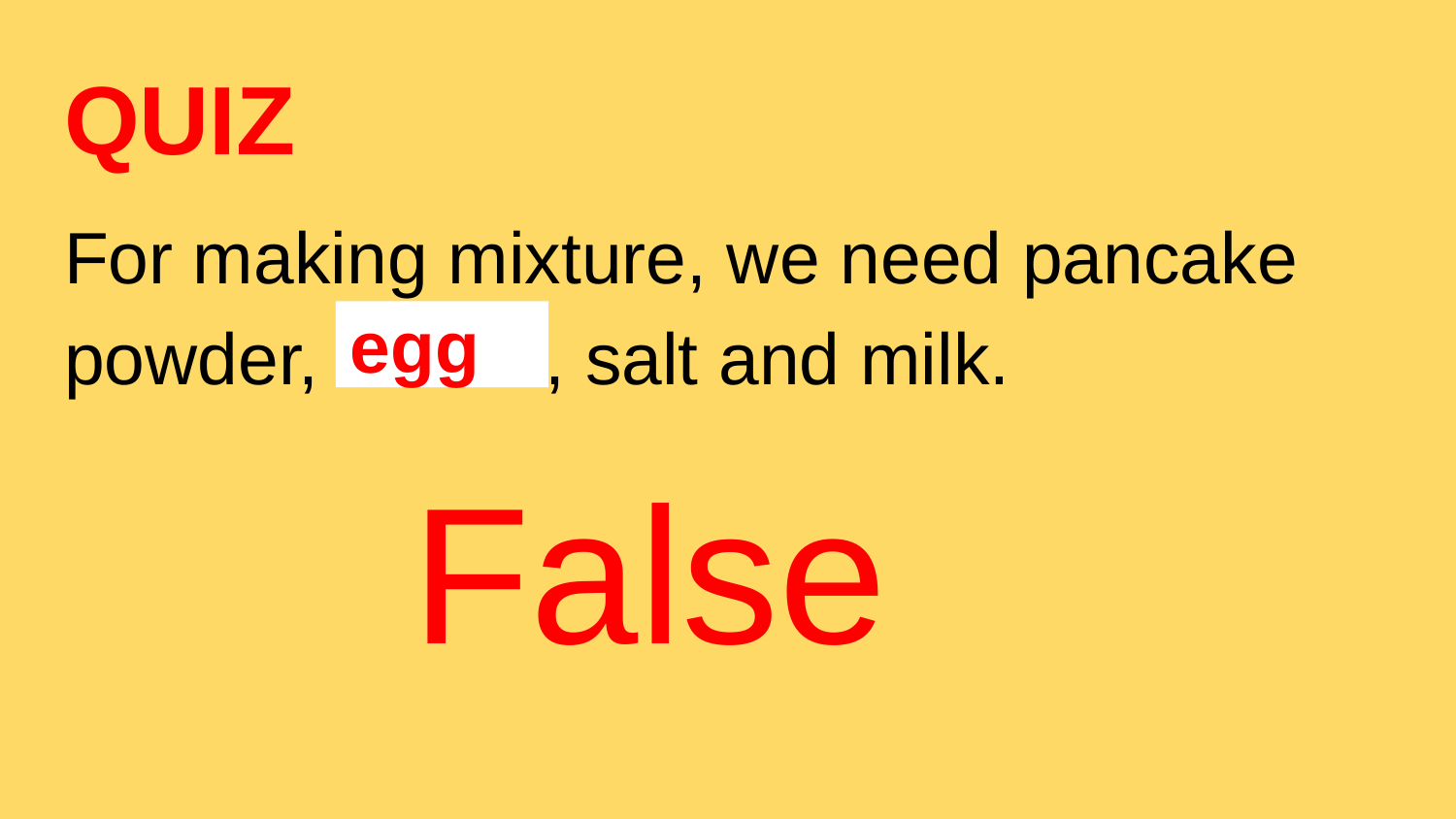

# QUIZ
For making mixture, we need pancake powder, butter , salt and milk.
egg
     False